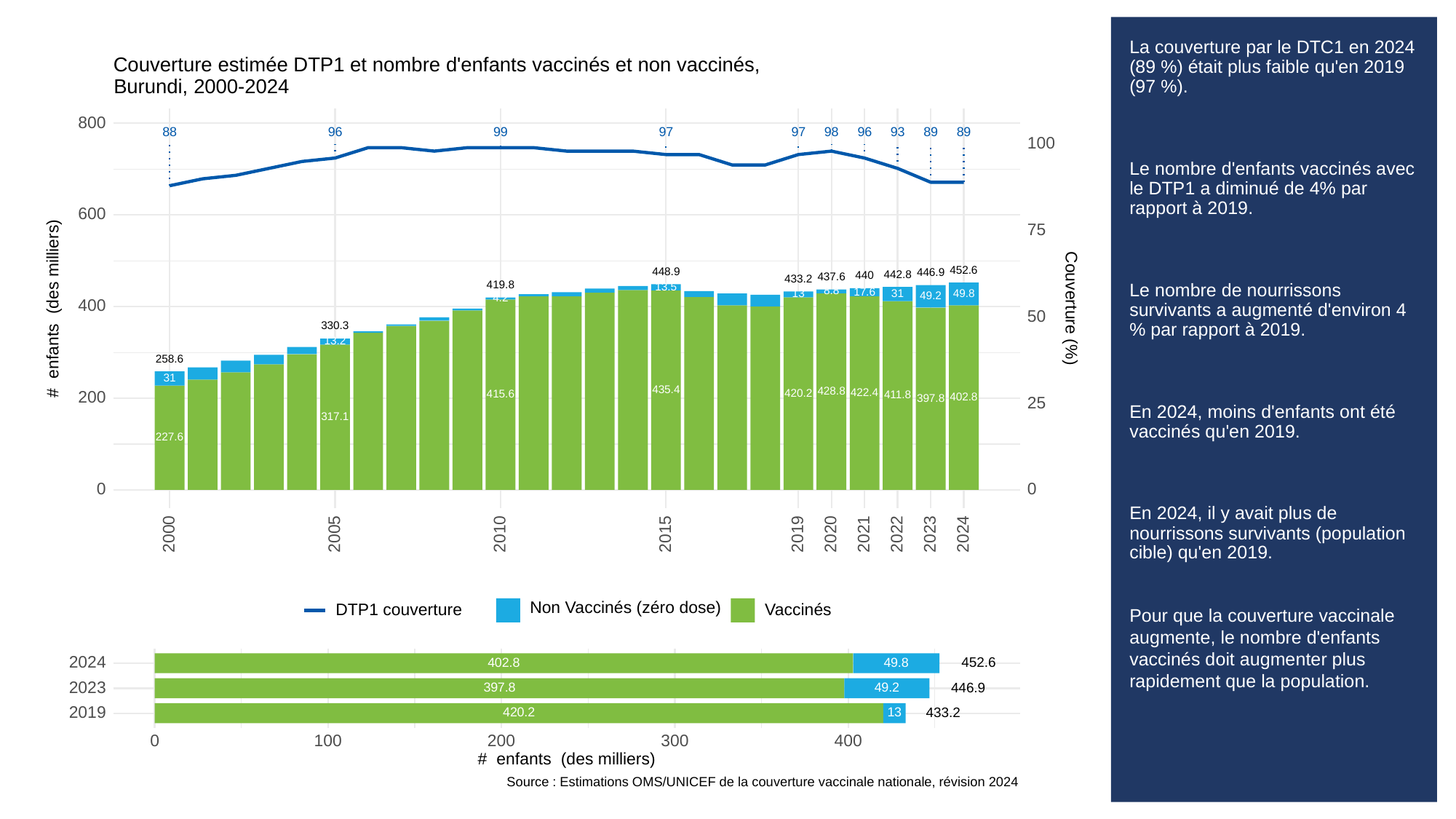

# La couverture par le DTC1 en 2024 (89 %) était plus faible qu'en 2019 (97 %).

Le nombre d'enfants vaccinés avec le DTP1 a diminué de 4% par rapport à 2019.

Le nombre de nourrissons survivants a augmenté d'environ 4 % par rapport à 2019.

En 2024, moins d'enfants ont été vaccinés qu'en 2019.

En 2024, il y avait plus de nourrissons survivants (population cible) qu'en 2019.

Pour que la couverture vaccinale augmente, le nombre d'enfants vaccinés doit augmenter plus rapidement que la population.

Couverture estimée DTP1 et nombre d'enfants vaccinés et non vaccinés,
Burundi, 2000-2024

800

93
88
96
99
97
97
98
96
89
89
100

600

75

452.6
448.9
446.9
442.8
440
437.6
433.2
419.8

13.5

8.8
17.6

49.8
31

13

49.2

4.2

400
#  enfants  (des milliers)
Couverture (%)

50

330.3

13.2

258.6

31

435.4
428.8
422.4
420.2
415.6
411.8
200
402.8
397.8
25

317.1
227.6

0
0

2023
2000
2005
2010
2015
2019
2020
2021
2022
2024

Non Vaccinés (zéro dose)
Vaccinés
DTP1 couverture

2024
452.6
402.8
49.8

2023
446.9
397.8
49.2

2019
433.2
13
420.2

300
0
100
200
400
#  enfants  (des milliers)
Source : Estimations OMS/UNICEF de la couverture vaccinale nationale, révision 2024